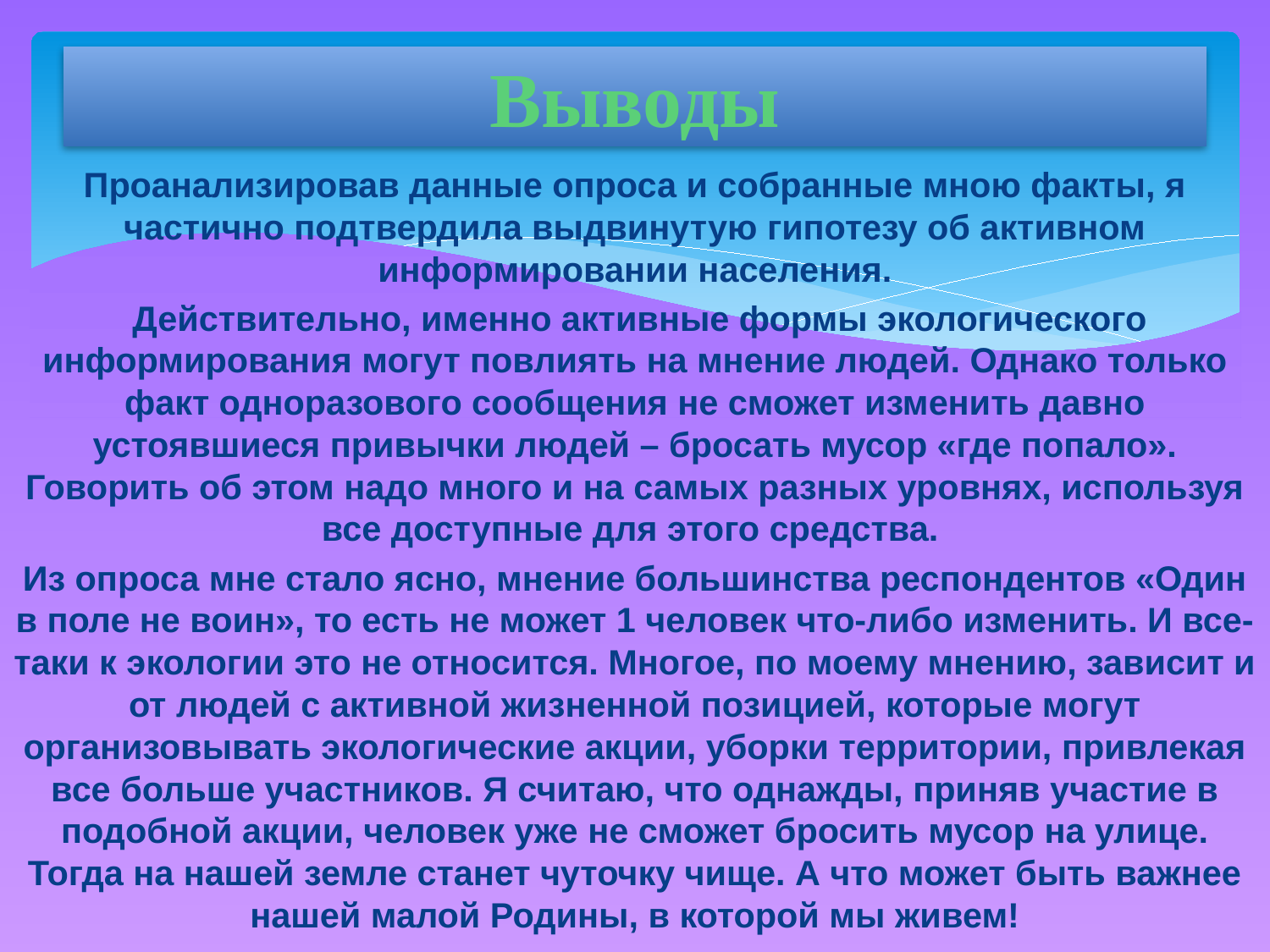

# Выводы
Проанализировав данные опроса и собранные мною факты, я частично подтвердила выдвинутую гипотезу об активном информировании населения.
 Действительно, именно активные формы экологического информирования могут повлиять на мнение людей. Однако только факт одноразового сообщения не сможет изменить давно устоявшиеся привычки людей – бросать мусор «где попало». Говорить об этом надо много и на самых разных уровнях, используя все доступные для этого средства.
Из опроса мне стало ясно, мнение большинства респондентов «Один в поле не воин», то есть не может 1 человек что-либо изменить. И все-таки к экологии это не относится. Многое, по моему мнению, зависит и от людей с активной жизненной позицией, которые могут организовывать экологические акции, уборки территории, привлекая все больше участников. Я считаю, что однажды, приняв участие в подобной акции, человек уже не сможет бросить мусор на улице. Тогда на нашей земле станет чуточку чище. А что может быть важнее нашей малой Родины, в которой мы живем!